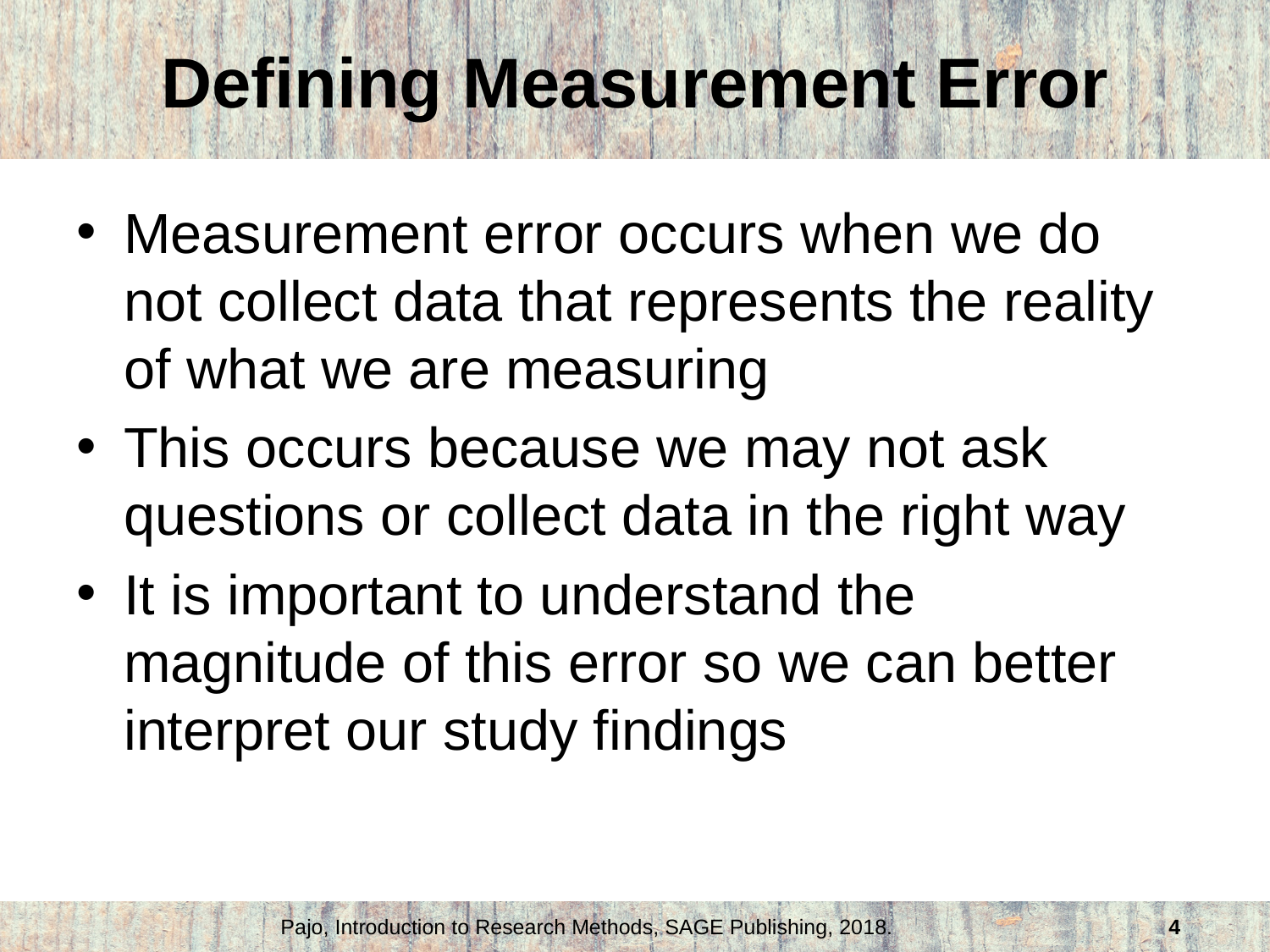

# Defining Measurement Error
Measurement error occurs when we do not collect data that represents the reality of what we are measuring
This occurs because we may not ask questions or collect data in the right way
It is important to understand the magnitude of this error so we can better interpret our study findings

Pajo, Introduction to Research Methods, SAGE Publishing, 2018.
4